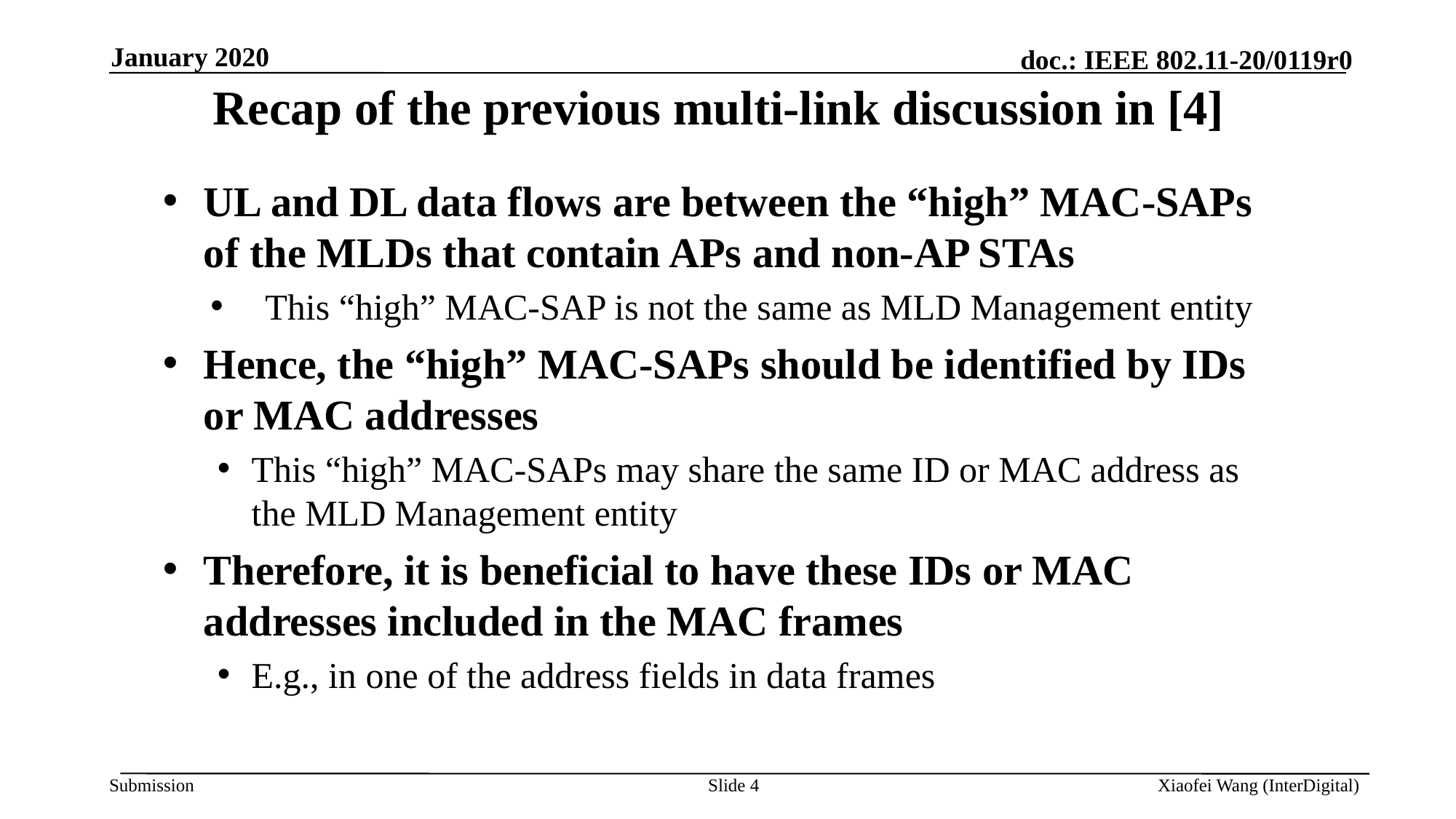

January 2020
# Recap of the previous multi-link discussion in [4]
UL and DL data flows are between the “high” MAC-SAPs of the MLDs that contain APs and non-AP STAs
This “high” MAC-SAP is not the same as MLD Management entity
Hence, the “high” MAC-SAPs should be identified by IDs or MAC addresses
This “high” MAC-SAPs may share the same ID or MAC address as the MLD Management entity
Therefore, it is beneficial to have these IDs or MAC addresses included in the MAC frames
E.g., in one of the address fields in data frames

Slide 4
Xiaofei Wang (InterDigital)